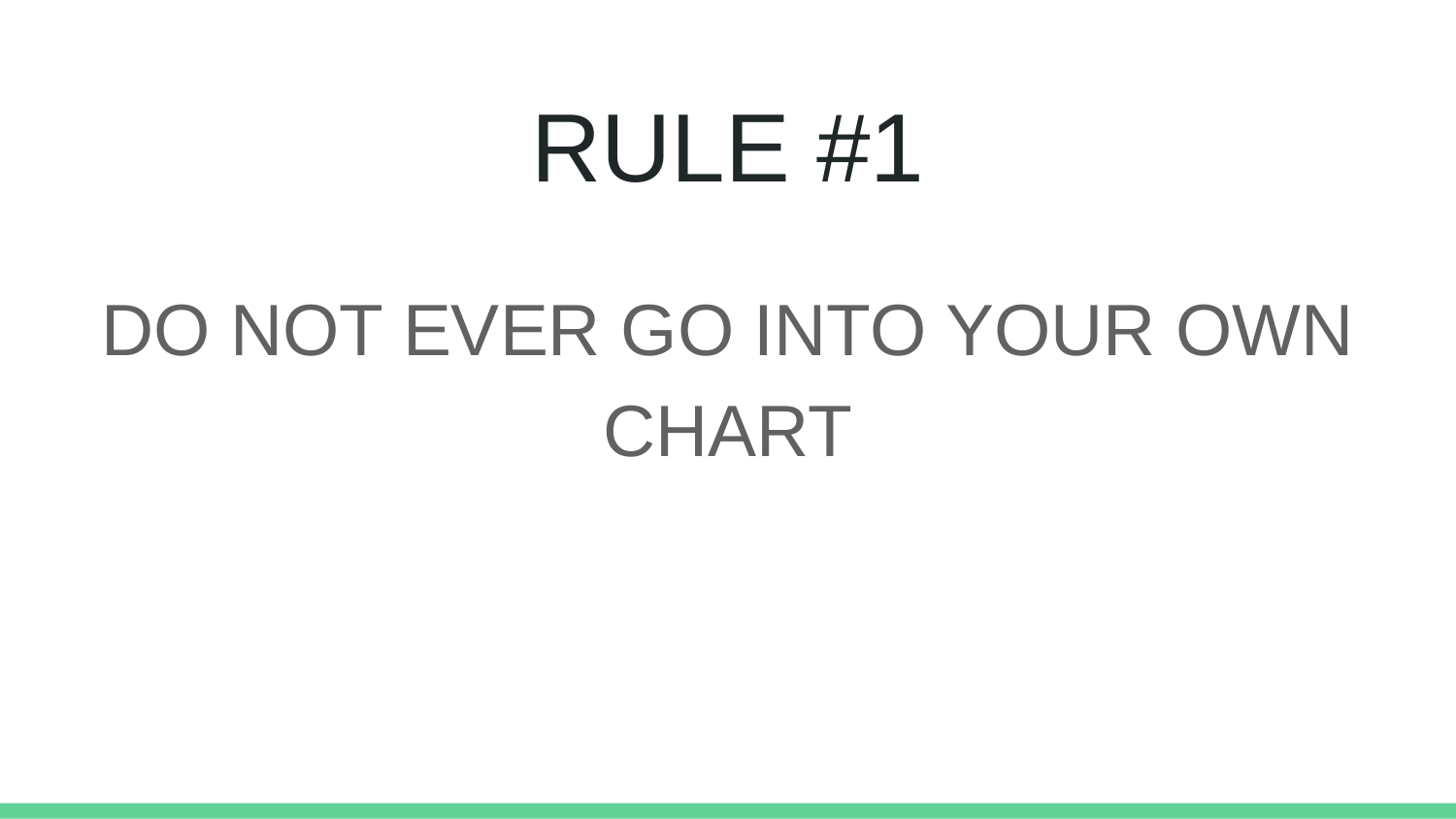

# RULE #1
DO NOT EVER GO INTO YOUR OWN CHART